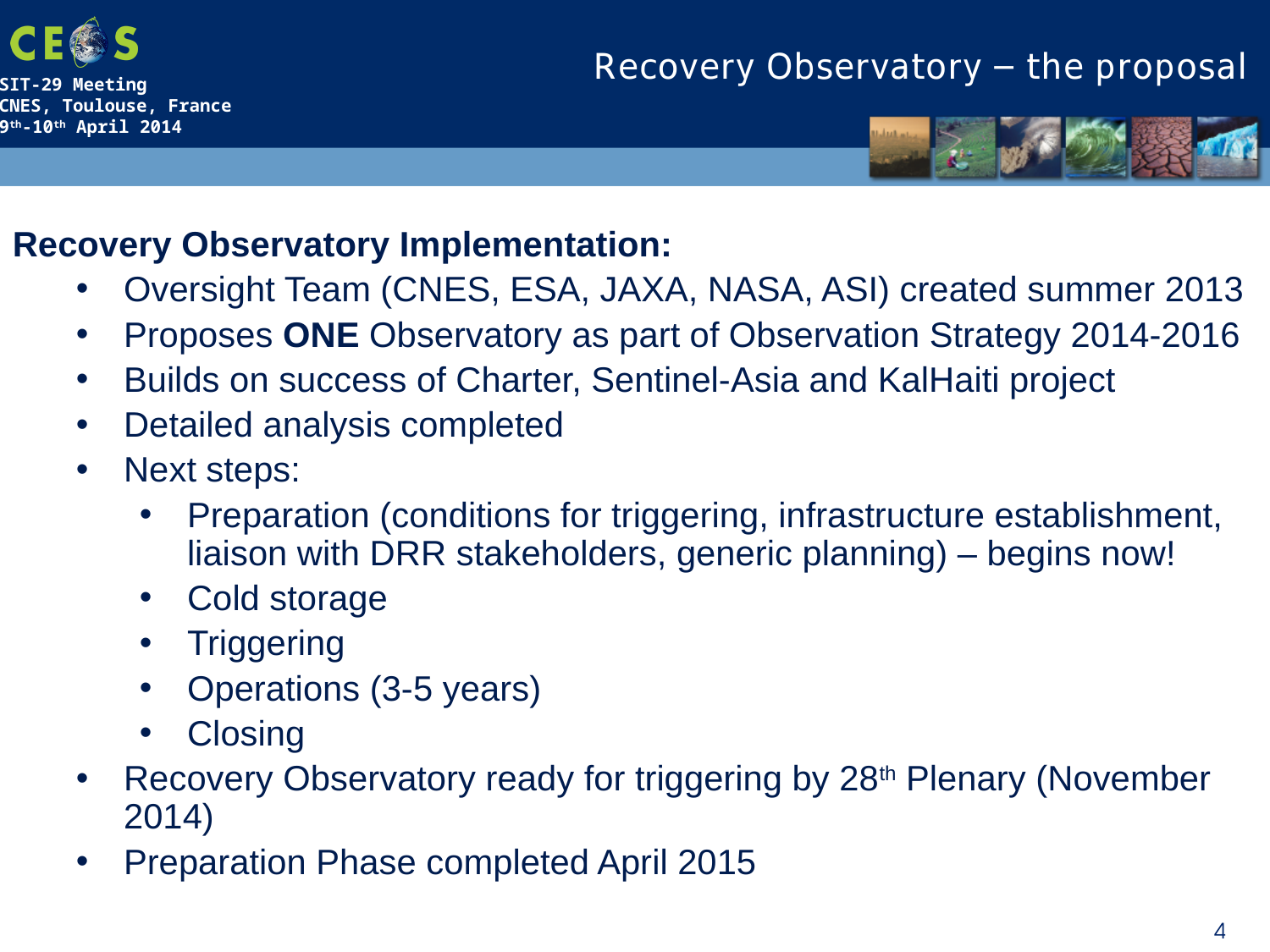

Recovery Observatory – the proposal
Recovery Observatory Implementation:
Oversight Team (CNES, ESA, JAXA, NASA, ASI) created summer 2013
Proposes ONE Observatory as part of Observation Strategy 2014-2016
Builds on success of Charter, Sentinel-Asia and KalHaiti project
Detailed analysis completed
Next steps:
Preparation (conditions for triggering, infrastructure establishment, liaison with DRR stakeholders, generic planning) – begins now!
Cold storage
Triggering
Operations (3-5 years)
Closing
Recovery Observatory ready for triggering by 28th Plenary (November 2014)
Preparation Phase completed April 2015

4